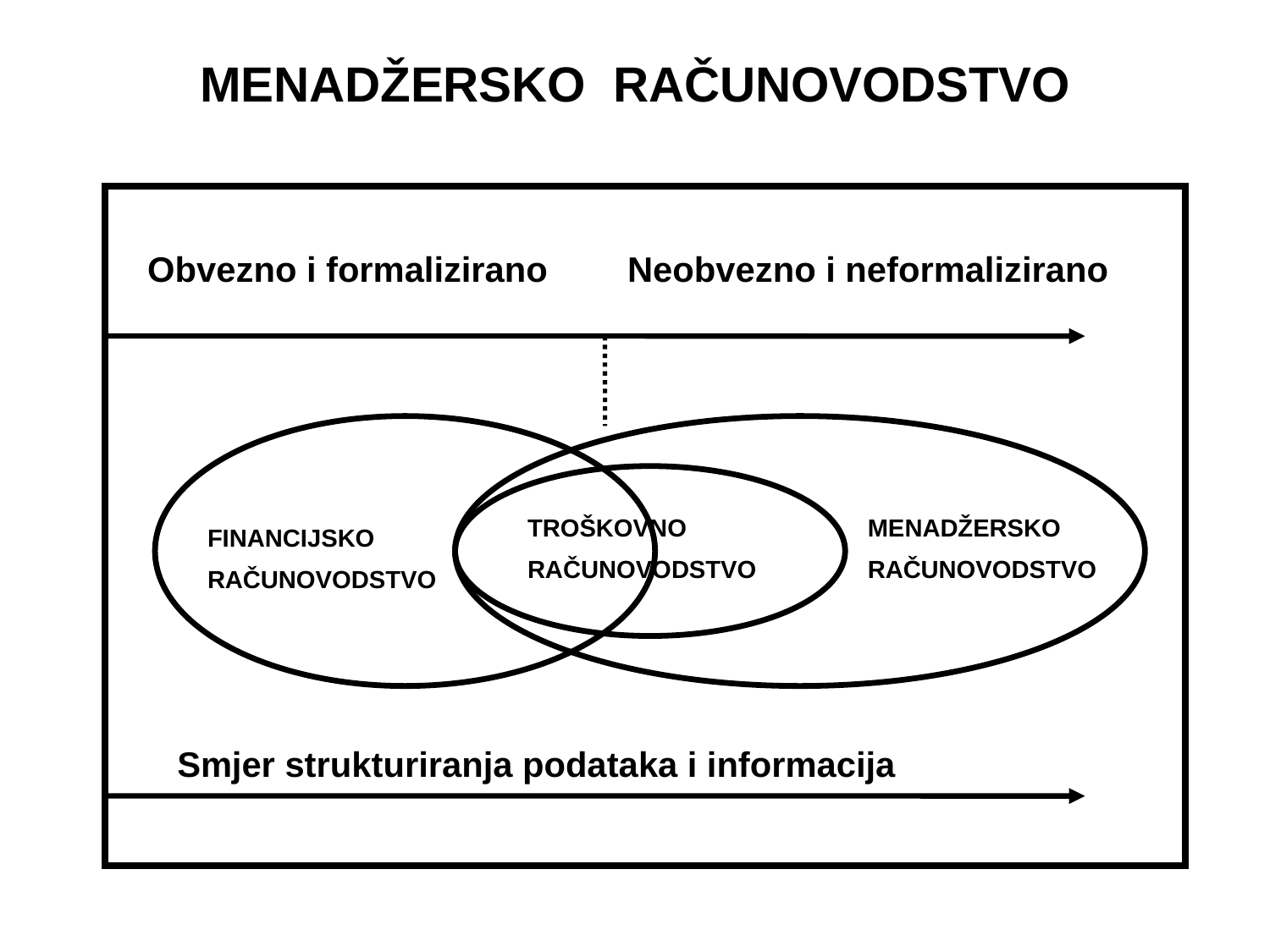

MENADŽERSKO  RAČUNOVODSTVO

Obvezno i formalizirano
Neobvezno i neformalizirano

TROŠKOVNO
RAČUNOVODSTVO
MENADŽERSKO
RAČUNOVODSTVO
FINANCIJSKO
RAČUNOVODSTVO
Smjer strukturiranja podataka i informacija